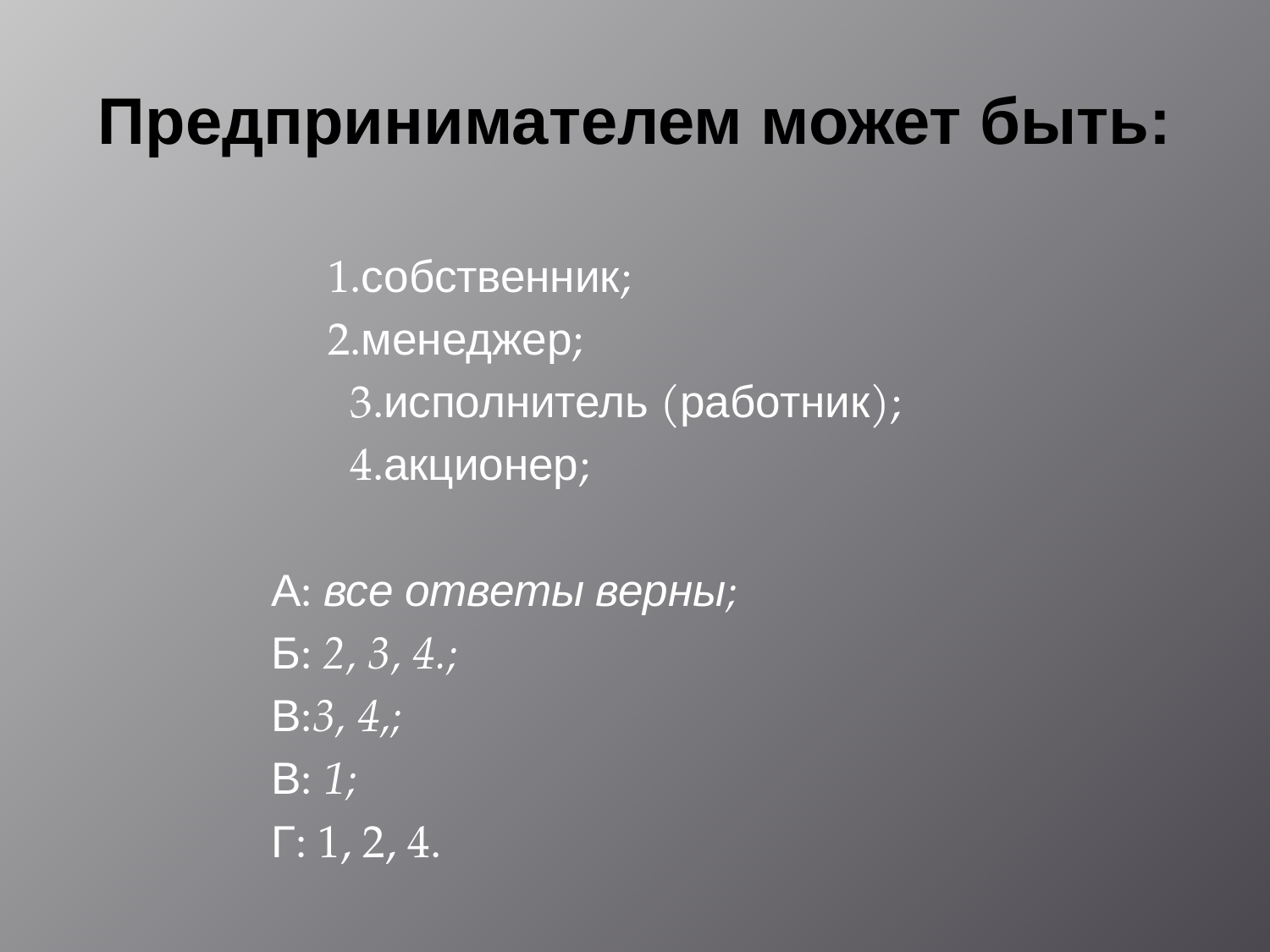

# Предпринимателем может быть:

                      1.собственник;
                      2.менеджер;
                        3.исполнитель (работник);
                        4.акционер;

                 А: все ответы верны;
                 Б: 2, 3, 4.;
                 В:3, 4,;
                 В: 1;
                 Г: 1, 2, 4.